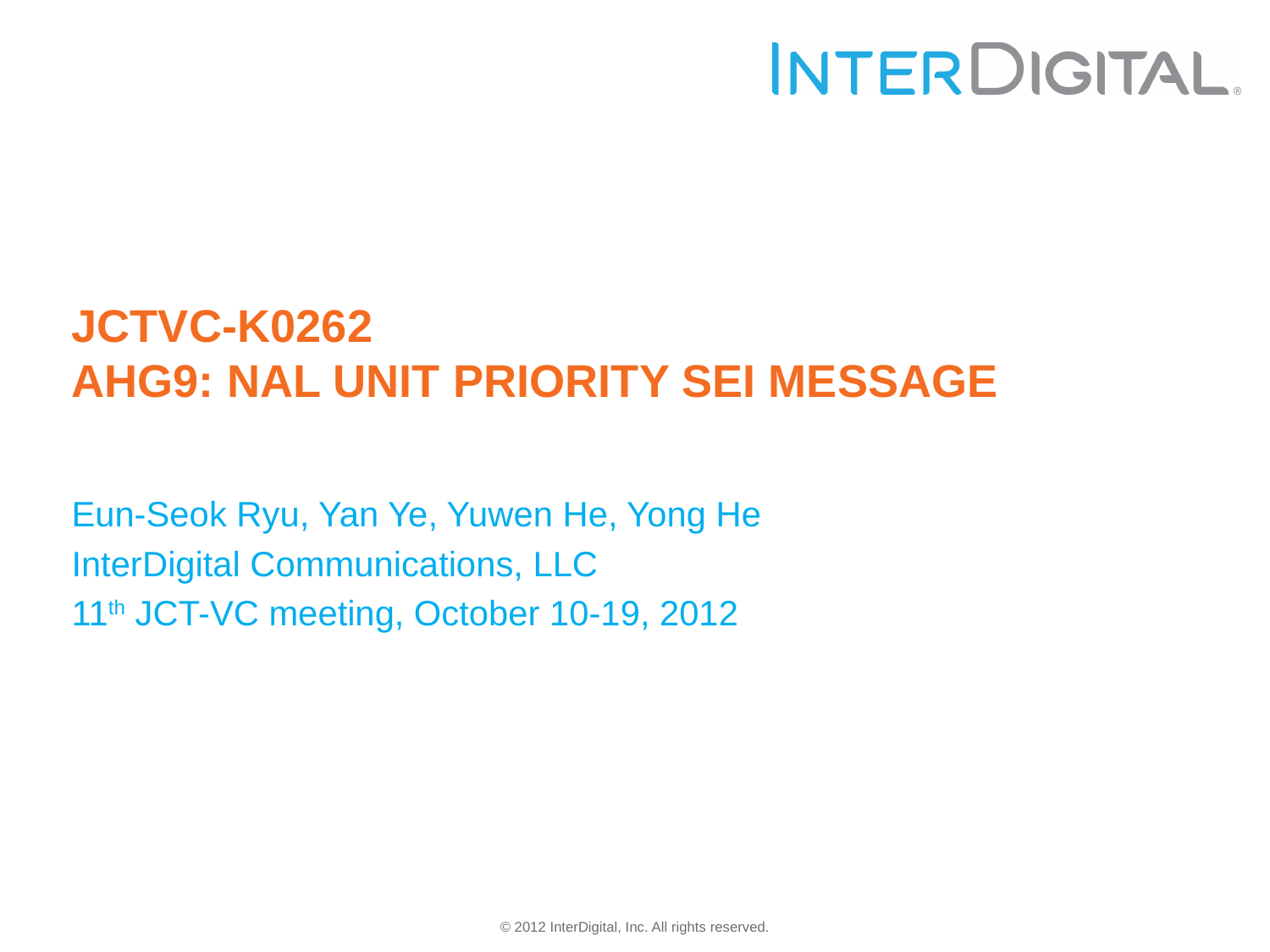

# JCTVC-K0262 AHG9: NAL Unit Priority SEI Message
Eun-Seok Ryu, Yan Ye, Yuwen He, Yong He
InterDigital Communications, LLC
11th JCT-VC meeting, October 10-19, 2012